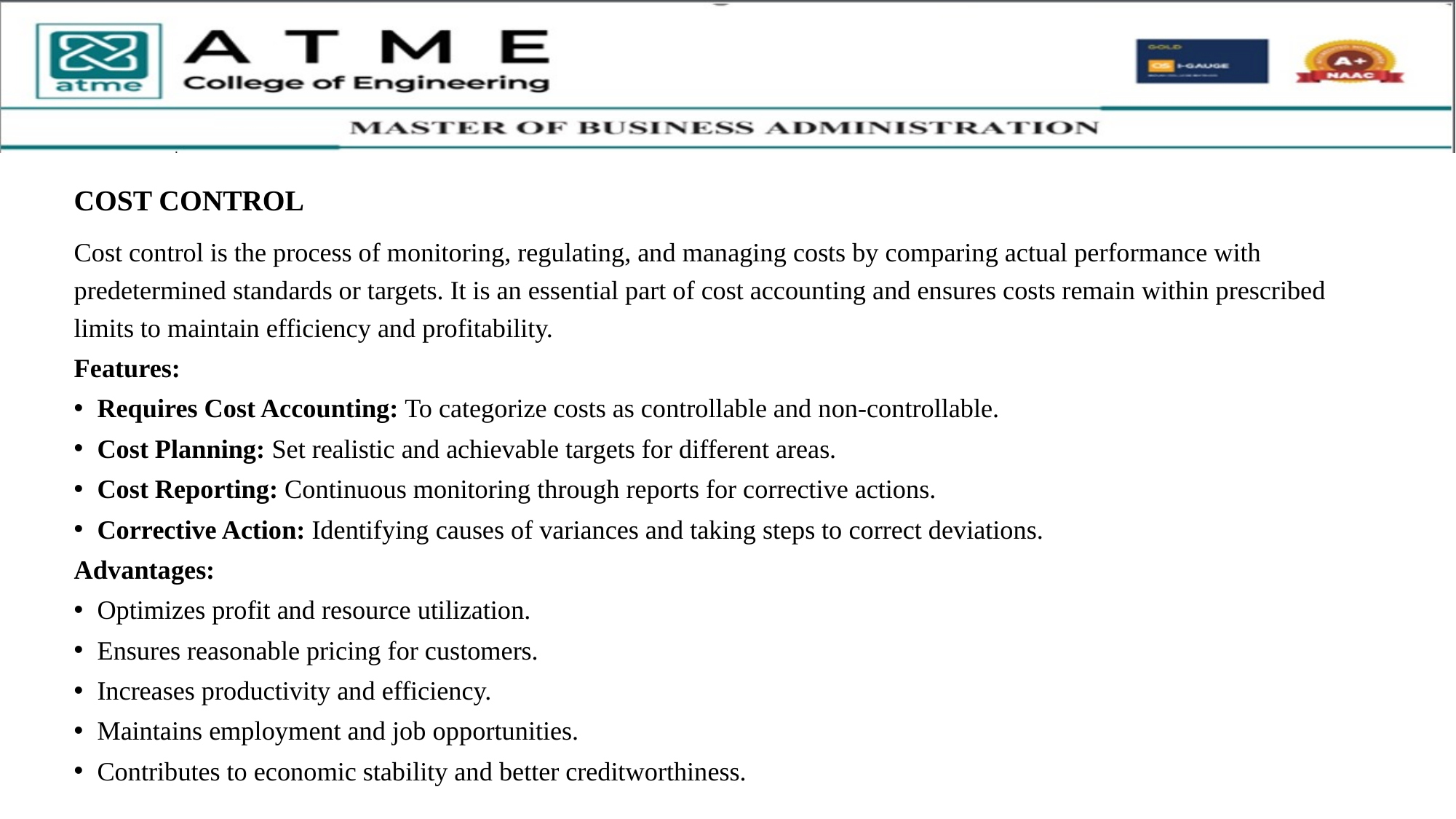

COST CONTROL
Cost control is the process of monitoring, regulating, and managing costs by comparing actual performance with predetermined standards or targets. It is an essential part of cost accounting and ensures costs remain within prescribed limits to maintain efficiency and profitability.
Features:
Requires Cost Accounting: To categorize costs as controllable and non-controllable.
Cost Planning: Set realistic and achievable targets for different areas.
Cost Reporting: Continuous monitoring through reports for corrective actions.
Corrective Action: Identifying causes of variances and taking steps to correct deviations.
Advantages:
Optimizes profit and resource utilization.
Ensures reasonable pricing for customers.
Increases productivity and efficiency.
Maintains employment and job opportunities.
Contributes to economic stability and better creditworthiness.